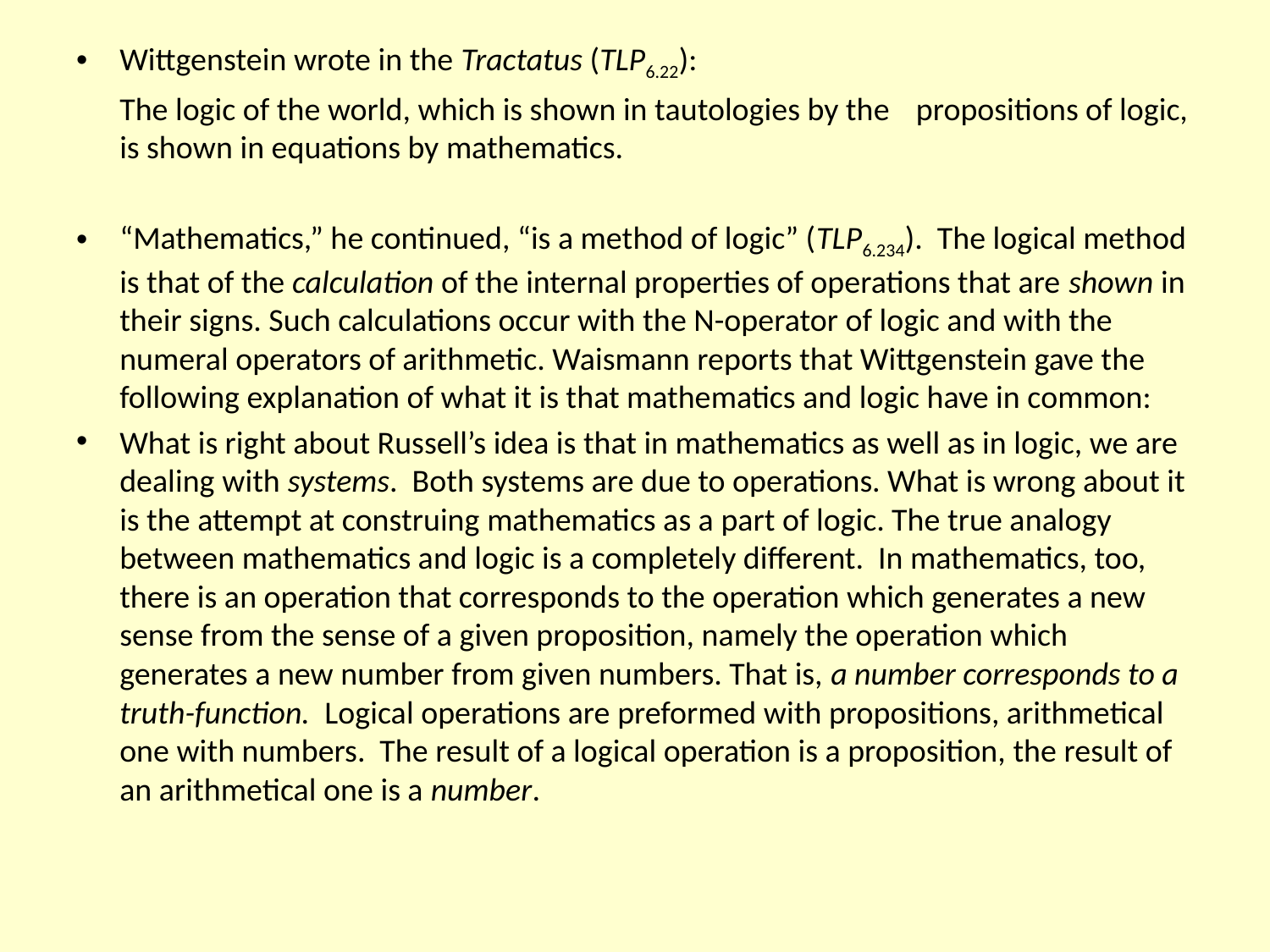

Wittgenstein wrote in the Tractatus (TLP6.22):
		The logic of the world, which is shown in tautologies by the 	propositions of logic, is shown in equations by mathematics.

“Mathematics,” he continued, “is a method of logic” (TLP6.234).  The logical method is that of the calculation of the internal properties of operations that are shown in their signs. Such calculations occur with the N-operator of logic and with the numeral operators of arithmetic. Waismann reports that Wittgenstein gave the following explanation of what it is that mathematics and logic have in common:
What is right about Russell’s idea is that in mathematics as well as in logic, we are dealing with systems.  Both systems are due to operations. What is wrong about it is the attempt at construing mathematics as a part of logic. The true analogy between mathematics and logic is a completely different.  In mathematics, too, there is an operation that corresponds to the operation which generates a new sense from the sense of a given proposition, namely the operation which generates a new number from given numbers. That is, a number corresponds to a truth-function.  Logical operations are preformed with propositions, arithmetical one with numbers.  The result of a logical operation is a proposition, the result of an arithmetical one is a number.